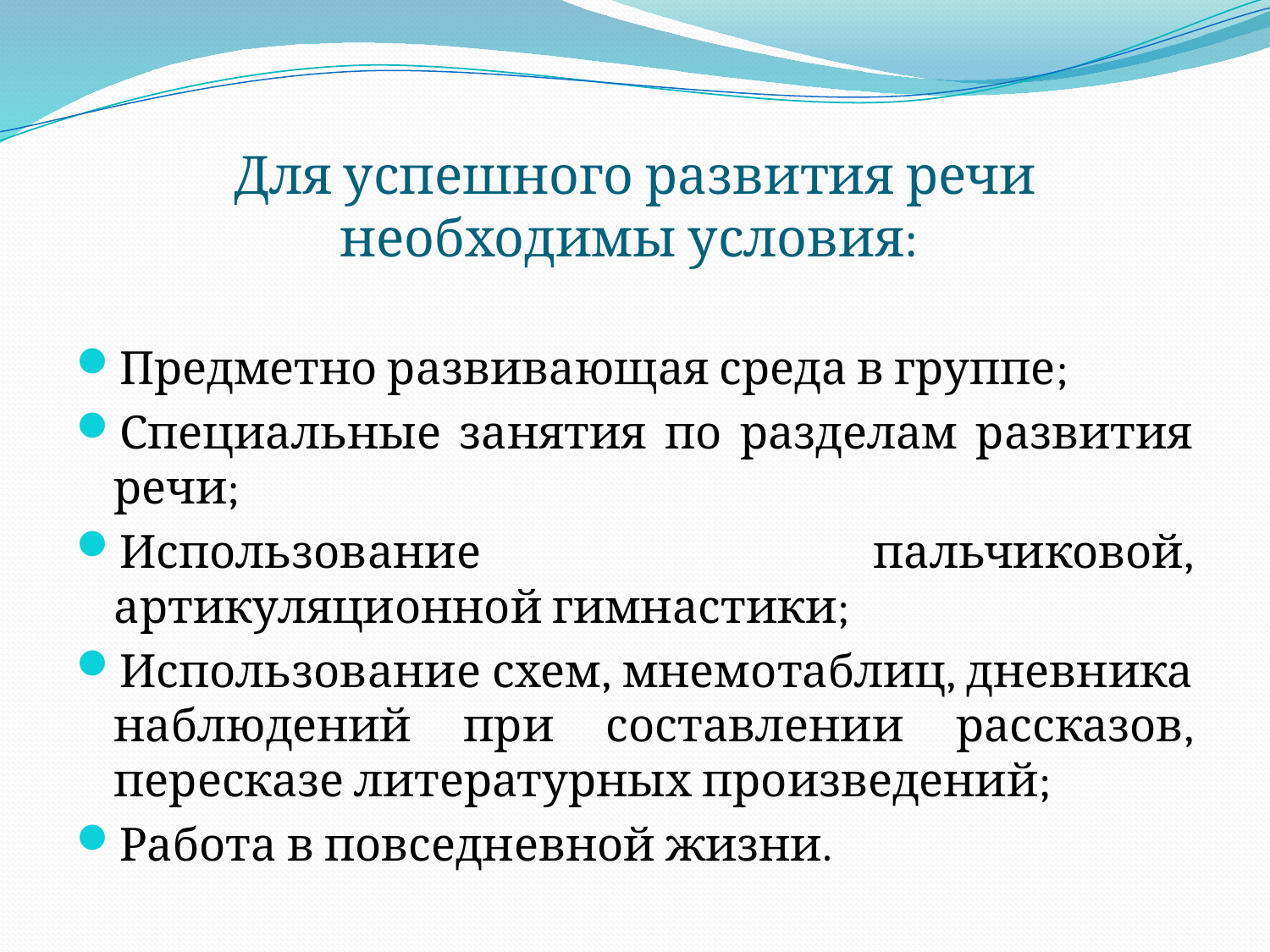

# Для успешного развития речи необходимы условия:

Предметно развивающая среда в группе;
Специальные занятия по разделам развития речи;
Использование пальчиковой, артикуляционной гимнастики;
Использование схем, мнемотаблиц, дневника наблюдений при составлении рассказов, пересказе литературных произведений;
Работа в повседневной жизни.